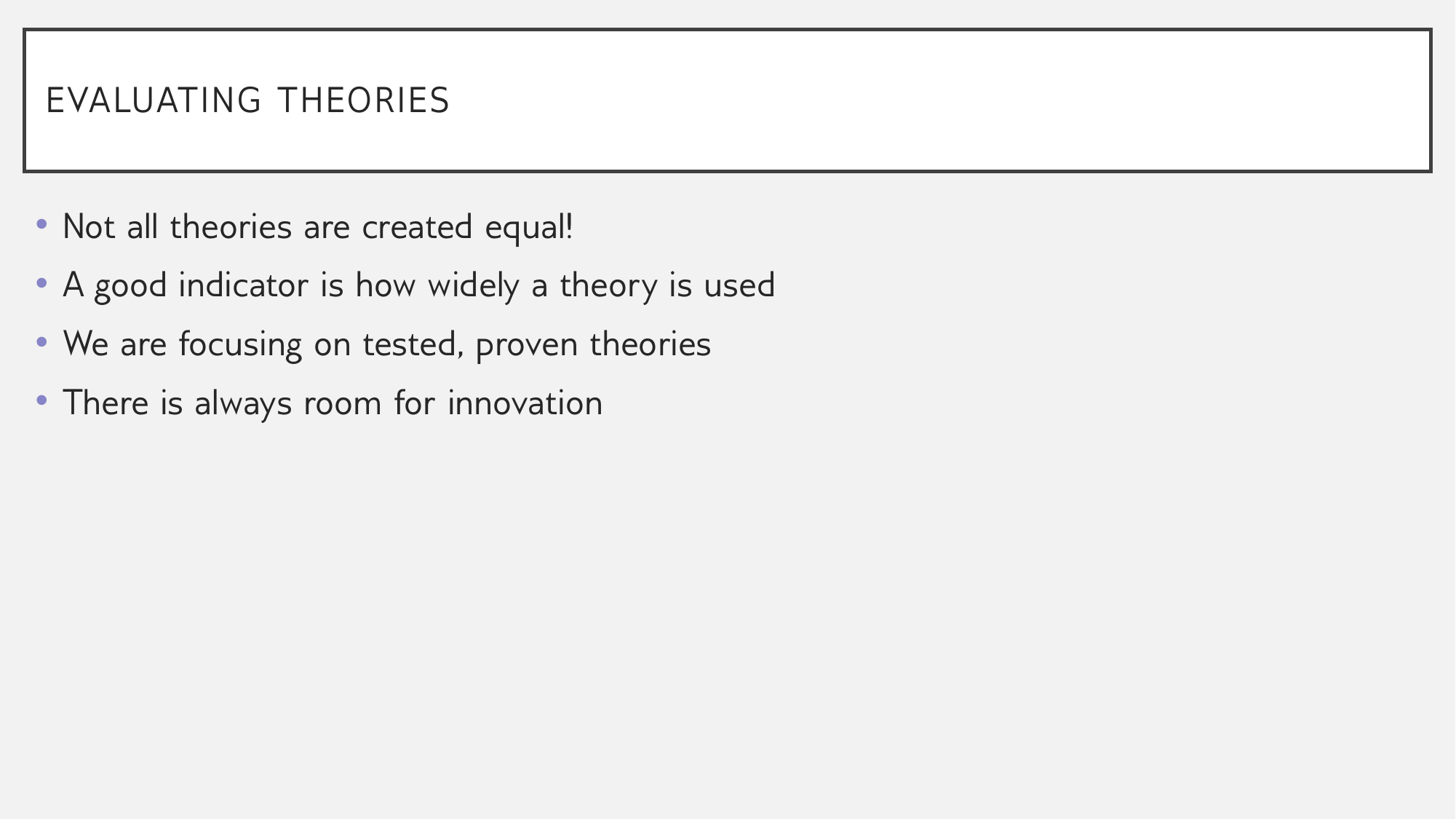

# Evaluating Theories
Not all theories are created equal!
A good indicator is how widely a theory is used
We are focusing on tested, proven theories
There is always room for innovation